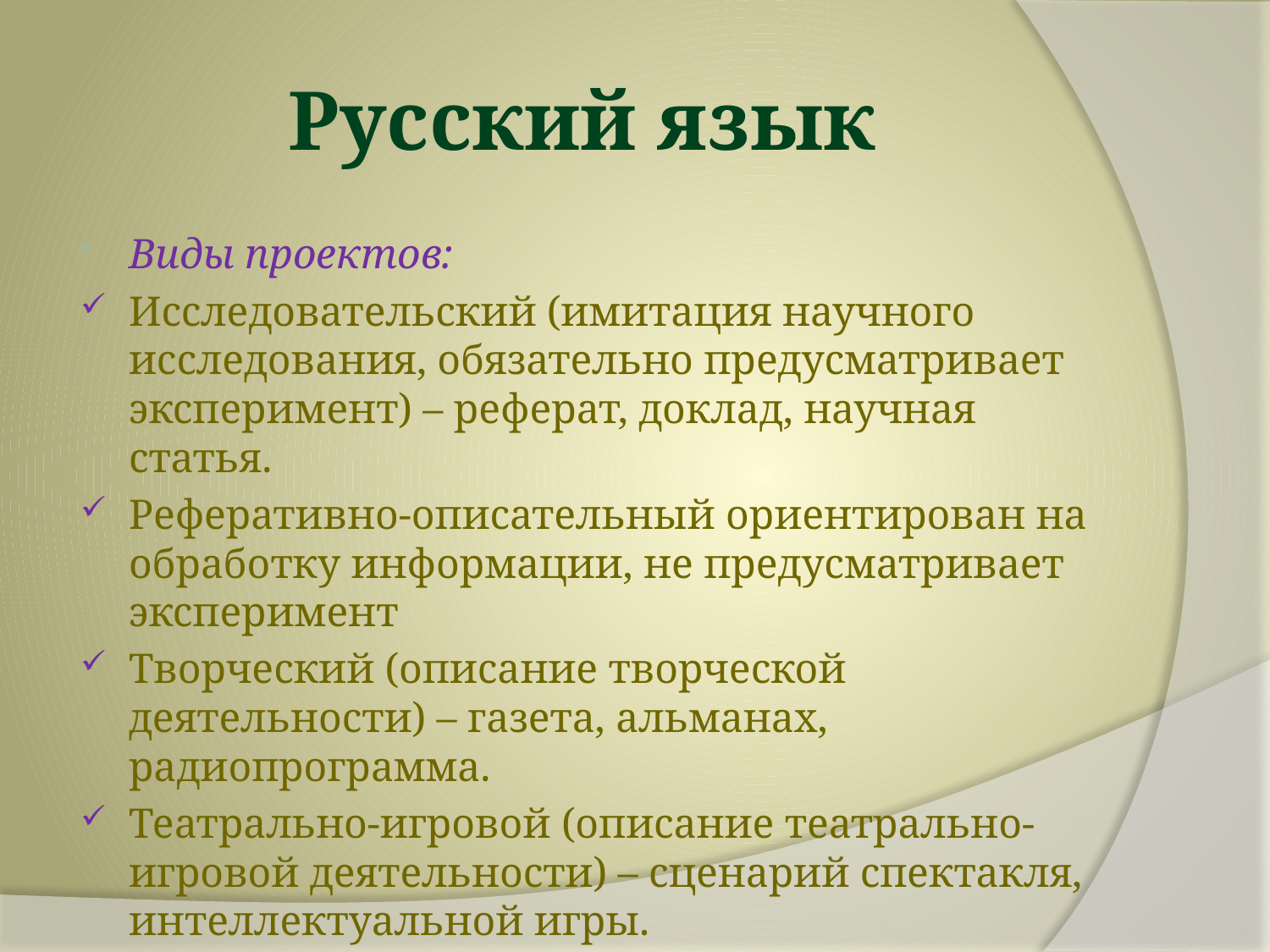

# Русский язык
Виды проектов:
Исследовательский (имитация научного исследования, обязательно предусматривает эксперимент) – реферат, доклад, научная статья.
Реферативно-описательный ориентирован на обработку информации, не предусматривает эксперимент
Творческий (описание творческой деятельности) – газета, альманах, радиопрограмма.
Театрально-игровой (описание театрально-игровой деятельности) – сценарий спектакля, интеллектуальной игры.